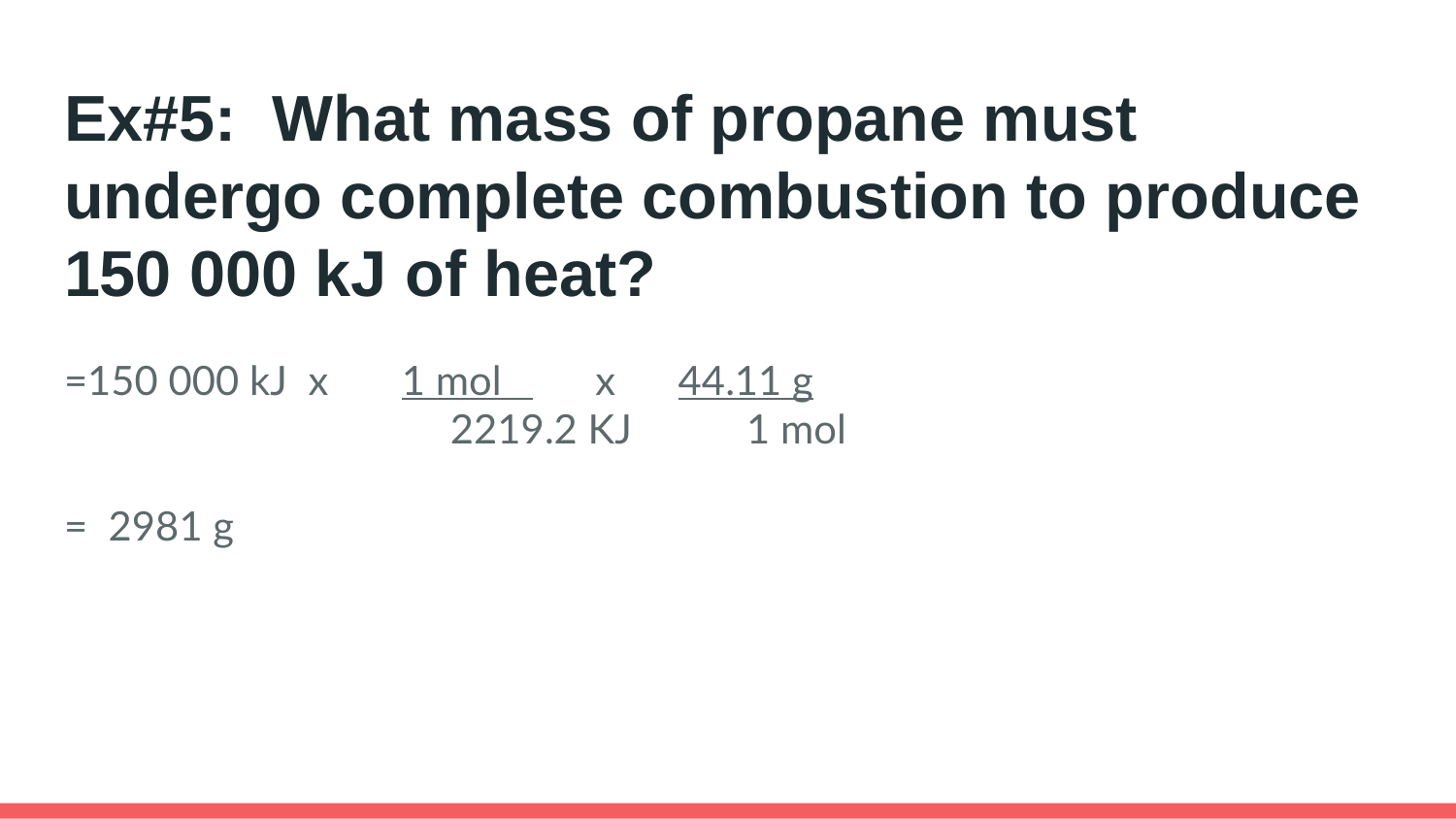

# Ex#5:  What mass of propane must undergo complete combustion to produce 150 000 kJ of heat?
=150 000 kJ  x       1 mol         x      44.11 g
                                     2219.2 KJ           1 mol

=  2981 g